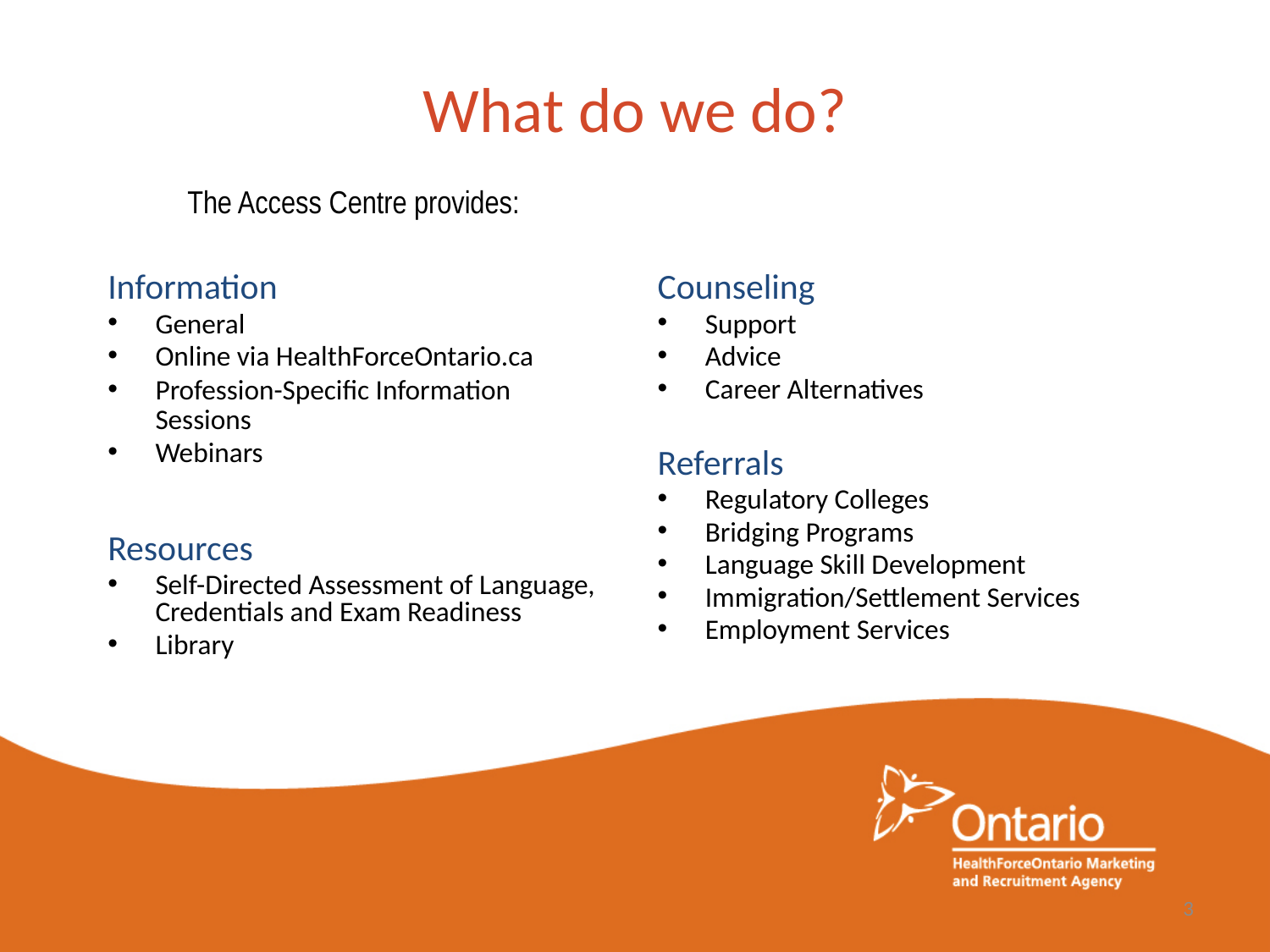

What do we do?
The Access Centre provides:
Information
General
Online via HealthForceOntario.ca
Profession-Specific Information Sessions
Webinars

Resources
Self-Directed Assessment of Language, Credentials and Exam Readiness
Library
Counseling
Support
Advice
Career Alternatives

Referrals
Regulatory Colleges
Bridging Programs
Language Skill Development
Immigration/Settlement Services
Employment Services

3